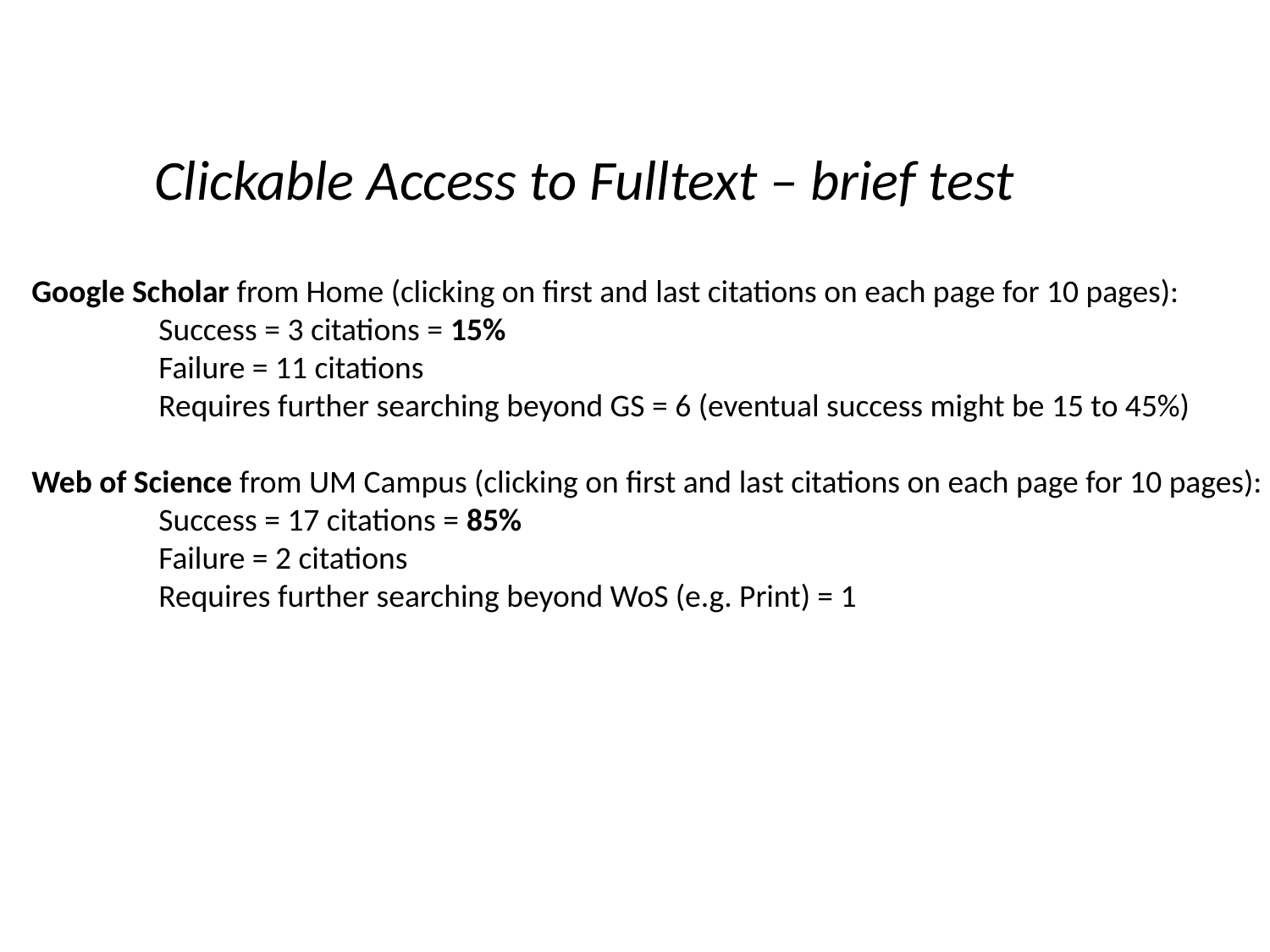

Clickable Access to Fulltext – brief test
Google Scholar from Home (clicking on first and last citations on each page for 10 pages):
	Success = 3 citations = 15%
	Failure = 11 citations
	Requires further searching beyond GS = 6 (eventual success might be 15 to 45%)

Web of Science from UM Campus (clicking on first and last citations on each page for 10 pages):
	Success = 17 citations = 85%
	Failure = 2 citations
	Requires further searching beyond WoS (e.g. Print) = 1